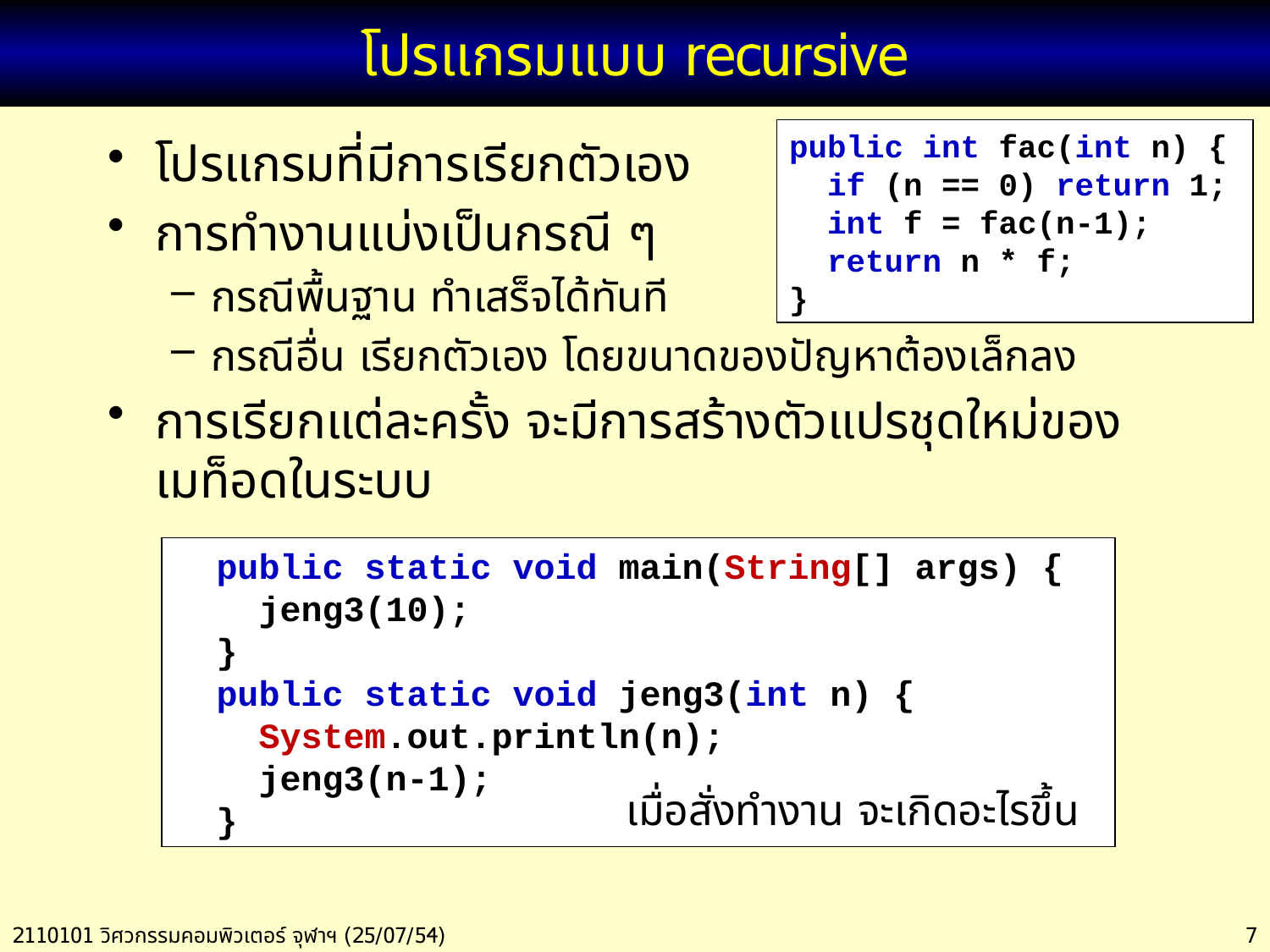

# โปรแกรมแบบ recursive
public int fac(int n) {
  if (n == 0) return 1;
  int f = fac(n-1);
  return n * f;
}
โปรแกรมที่มีการเรียกตัวเอง
การทำงานแบ่งเป็นกรณี ๆ
กรณีพื้นฐาน ทำเสร็จได้ทันที
กรณีอื่น เรียกตัวเอง โดยขนาดของปัญหาต้องเล็กลง
การเรียกแต่ละครั้ง จะมีการสร้างตัวแปรชุดใหม่ของเมท็อดในระบบ
  public static void main(String[] args) {
    jeng3(10);
  }
  public static void jeng3(int n) {
    System.out.println(n);
    jeng3(n-1);
  }
เมื่อสั่งทำงาน จะเกิดอะไรขึ้น